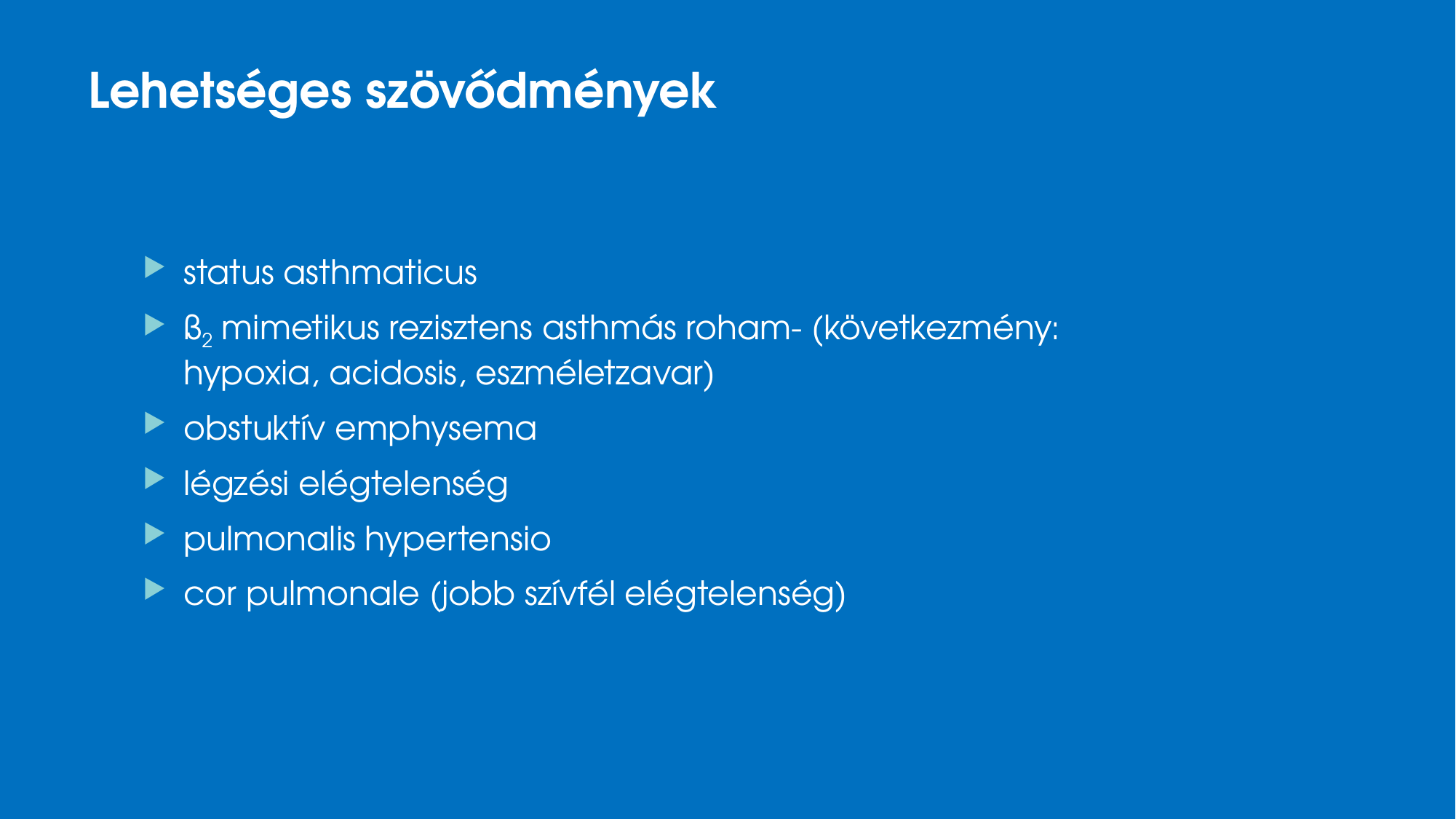

# Lehetséges szövődmények
status asthmaticus
ß2 mimetikus rezisztens asthmás roham- (következmény: hypoxia, acidosis, eszméletzavar)
obstuktív emphysema
légzési elégtelenség
pulmonalis hypertensio
cor pulmonale (jobb szívfél elégtelenség)